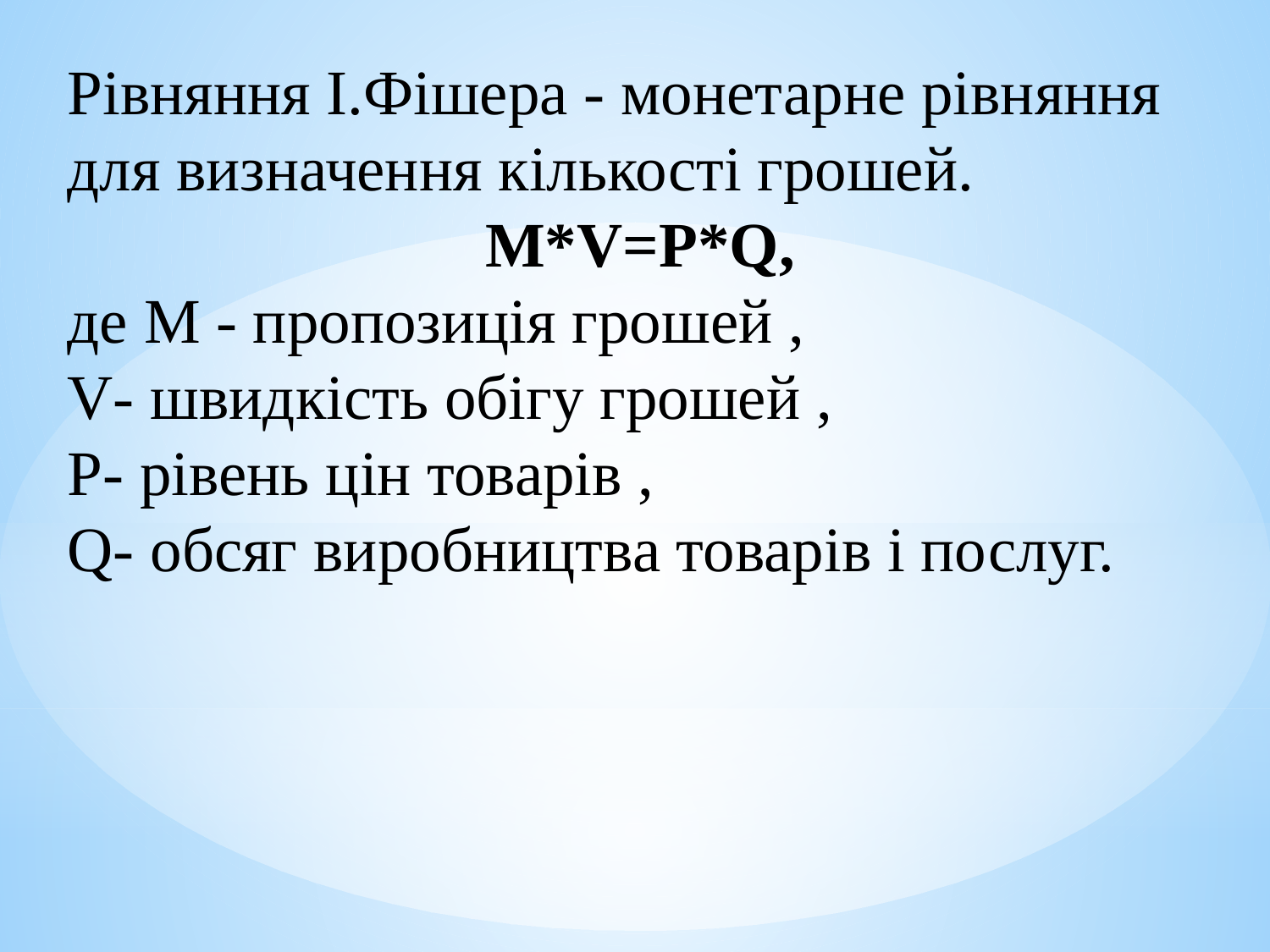

Рівняння І.Фішера - монетарне рівняння для визначення кількості грошей.
М*V=P*Q,
де M - пропозиція грошей ,
V- швидкість обігу грошей ,
P- рівень цін товарів ,
Q- обсяг виробництва товарів і послуг.